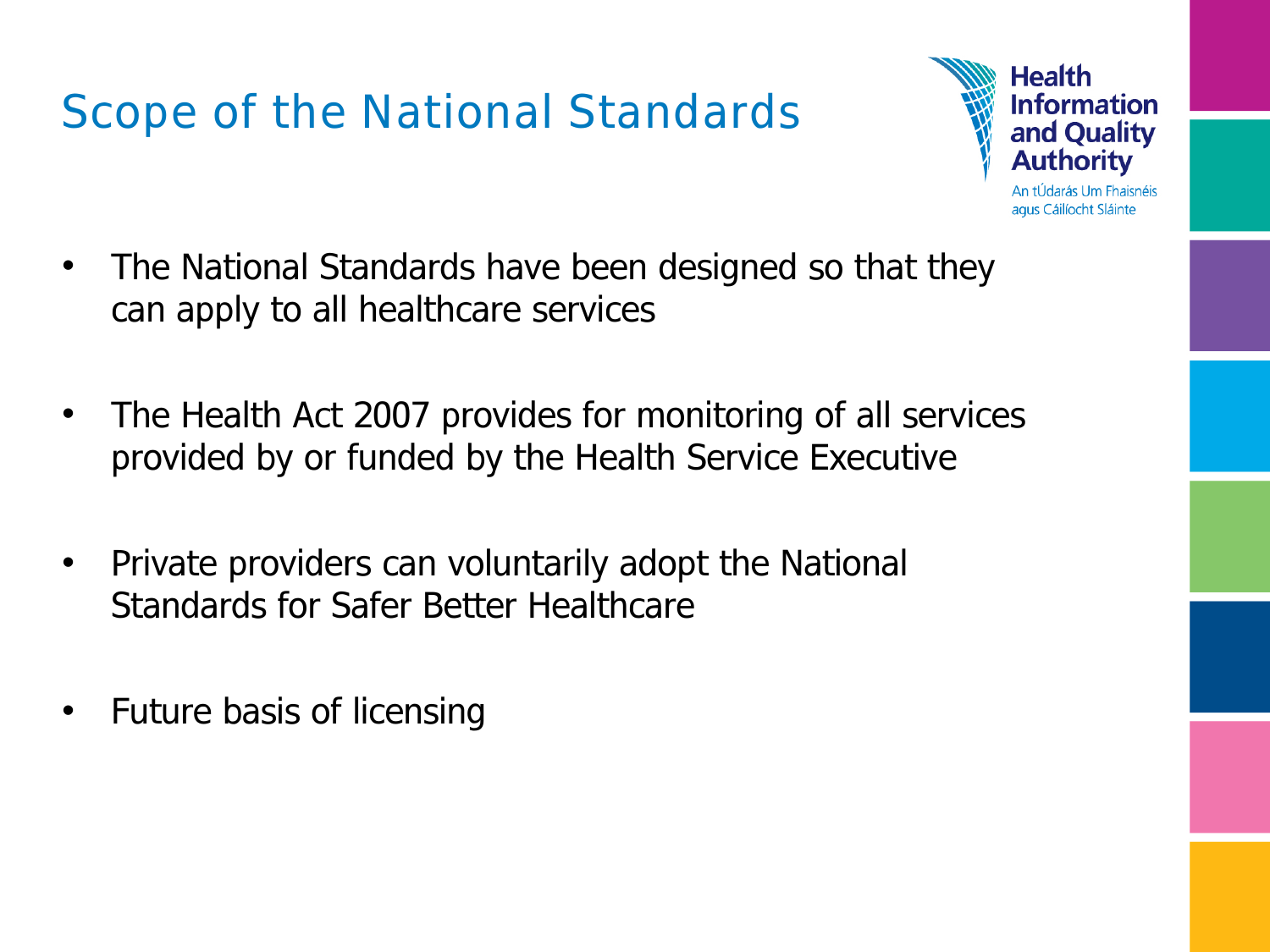

Scope of the National Standards

The National Standards have been designed so that they can apply to all healthcare services

The Health Act 2007 provides for monitoring of all services provided by or funded by the Health Service Executive

Private providers can voluntarily adopt the National Standards for Safer Better Healthcare

Future basis of licensing